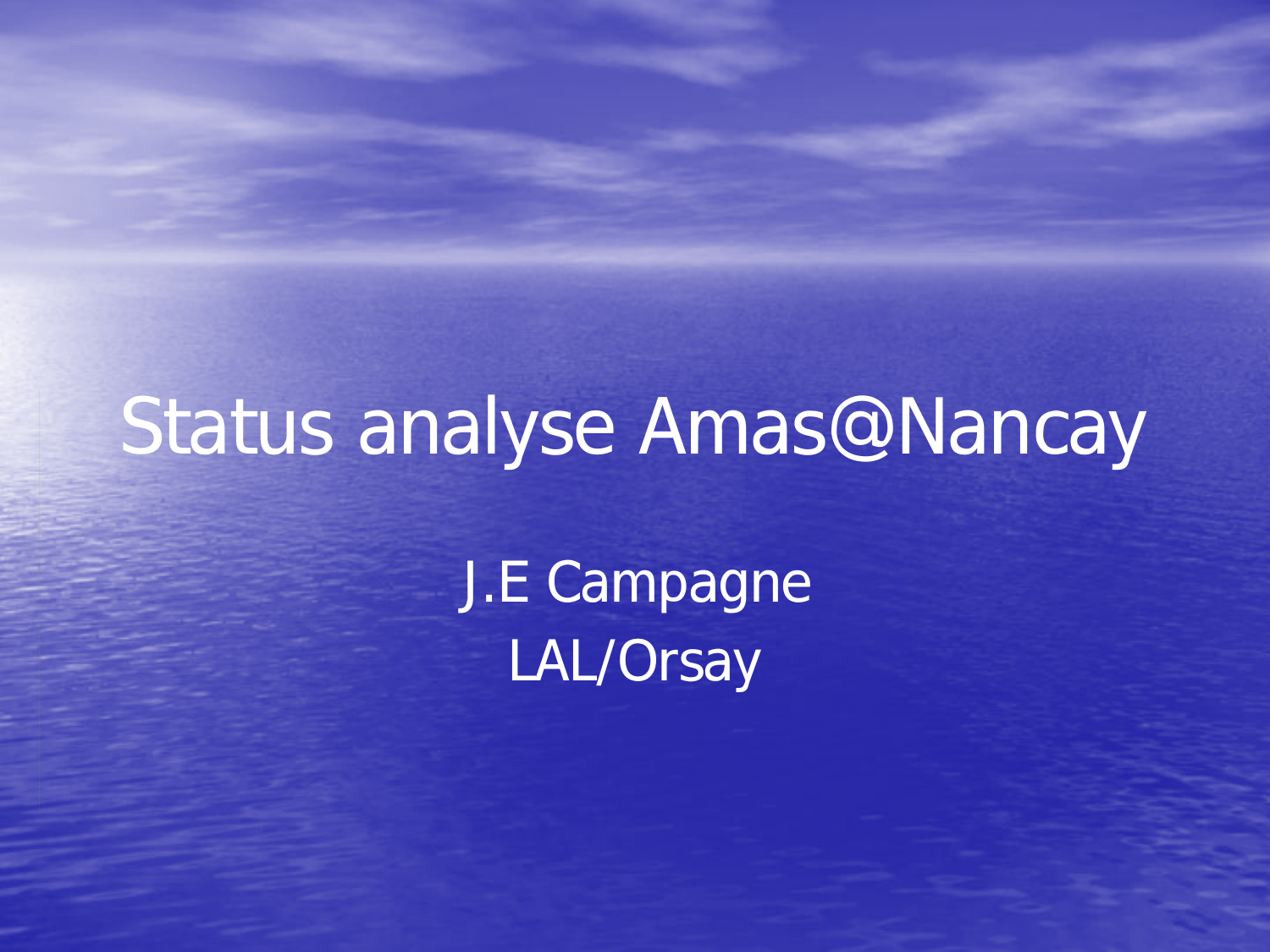

# Status analyse Amas@Nancay
J.E Campagne
LAL/Orsay